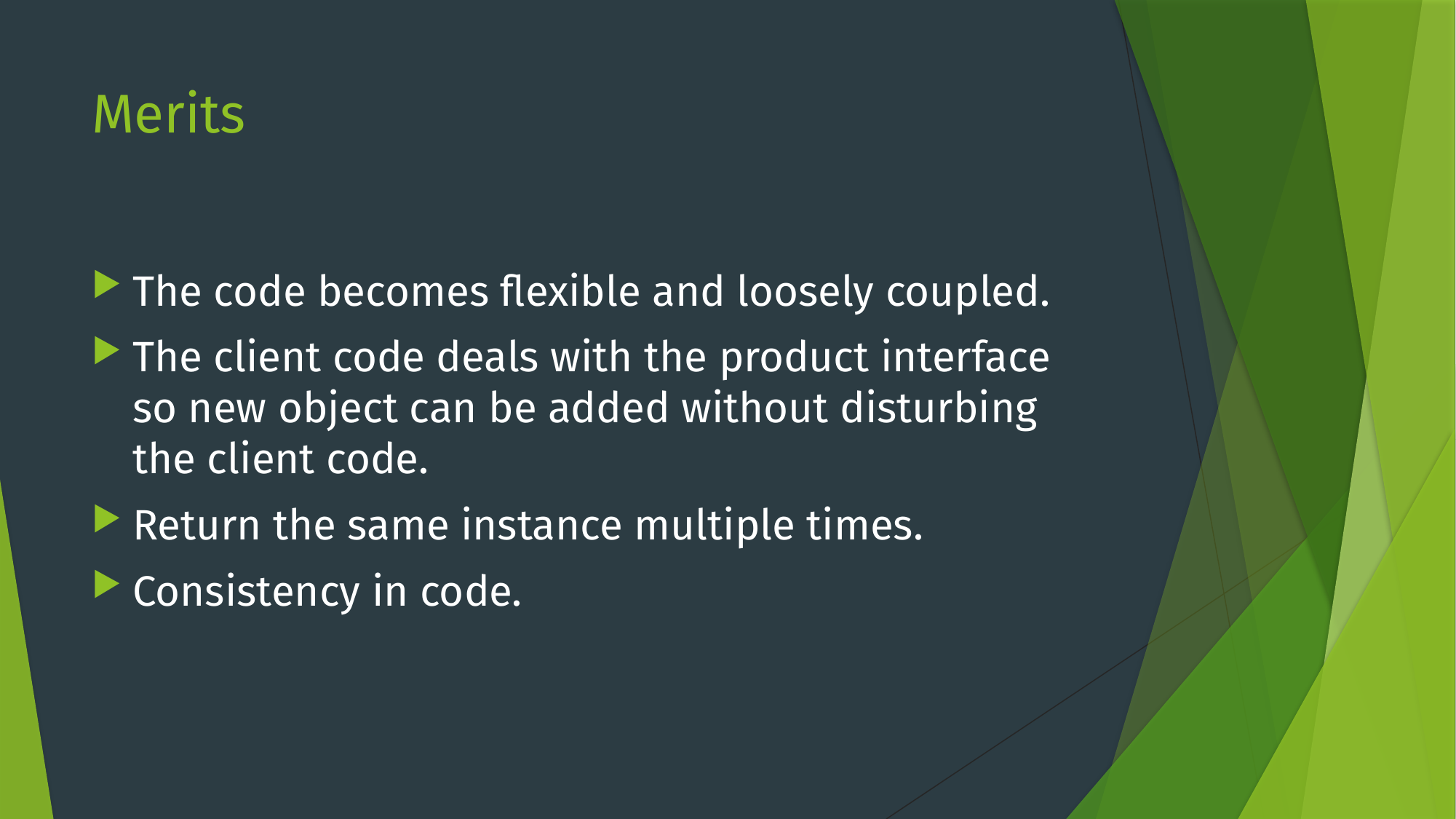

# Merits
The code becomes flexible and loosely coupled.
The client code deals with the product interface so new object can be added without disturbing the client code.
Return the same instance multiple times.
Consistency in code.